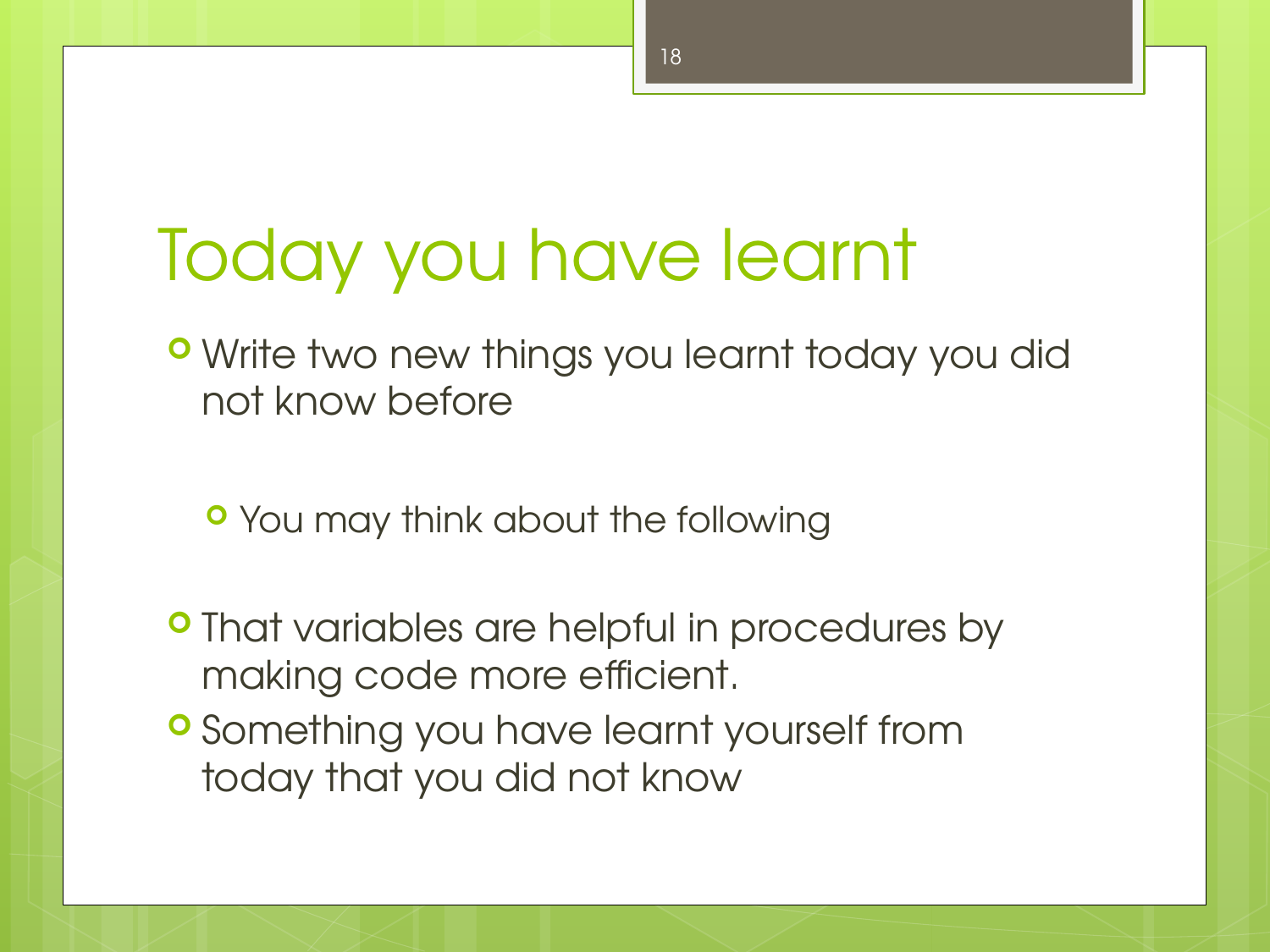

18
# Today you have learnt
Write two new things you learnt today you did not know before

You may think about the following

That variables are helpful in procedures by making code more efficient.
Something you have learnt yourself from today that you did not know